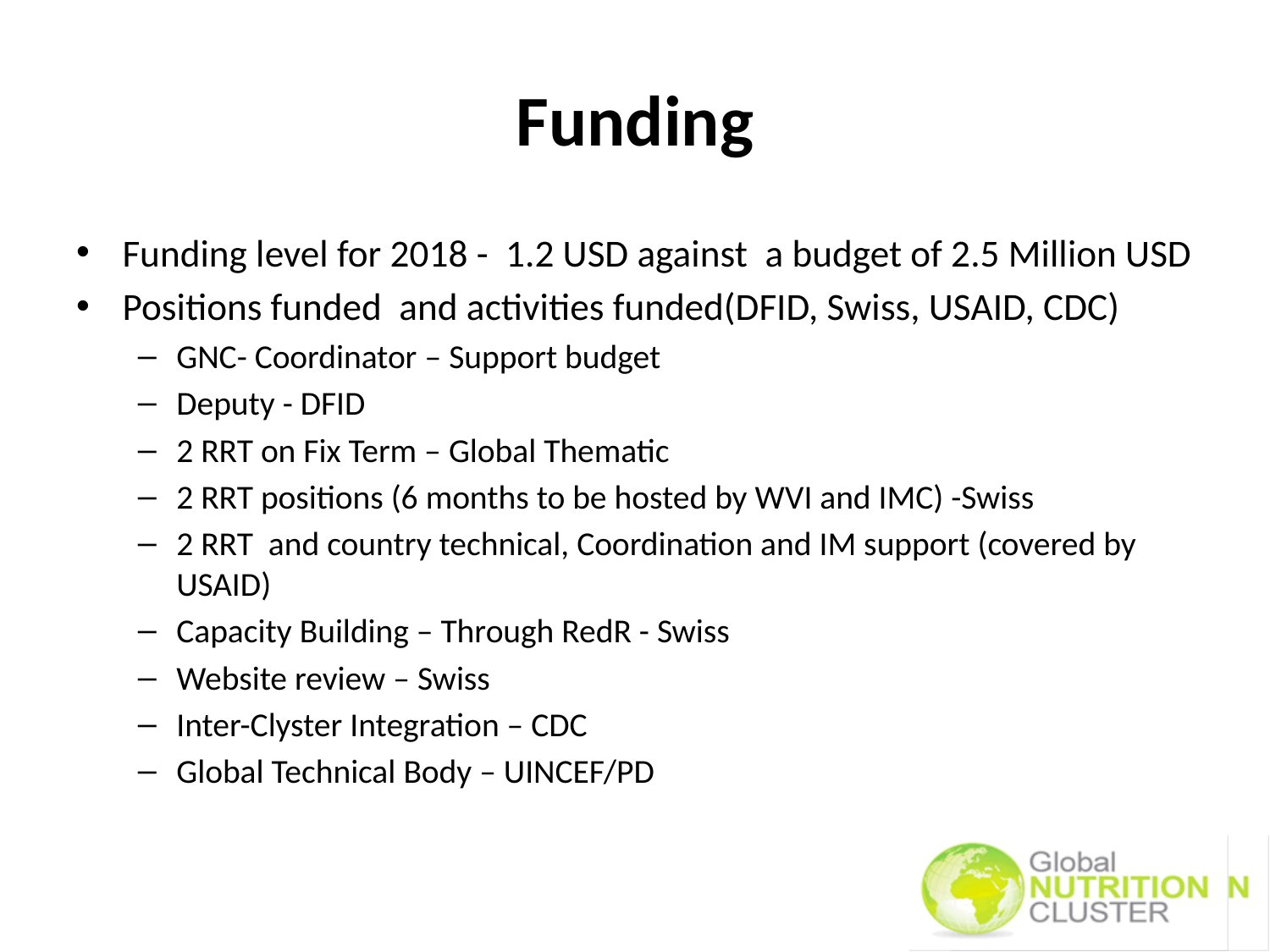

# Funding
Funding level for 2018 -  1.2 USD against  a budget of 2.5 Million USD
Positions funded  and activities funded(DFID, Swiss, USAID, CDC)
GNC- Coordinator – Support budget
Deputy - DFID
2 RRT on Fix Term – Global Thematic
2 RRT positions (6 months to be hosted by WVI and IMC) -Swiss
2 RRT  and country technical, Coordination and IM support (covered by USAID)
Capacity Building – Through RedR - Swiss
Website review – Swiss
Inter-Clyster Integration – CDC
Global Technical Body – UINCEF/PD